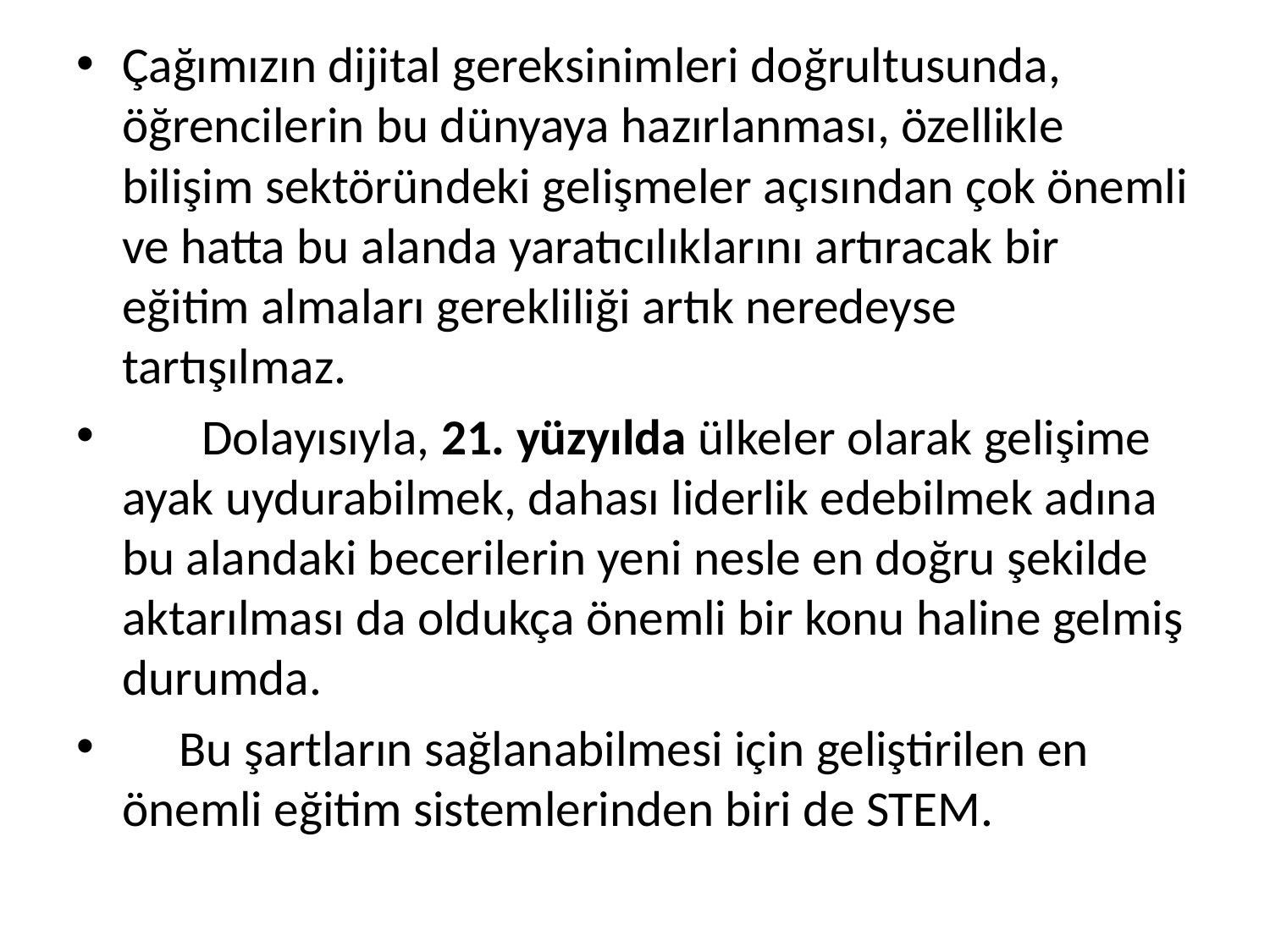

Çağımızın dijital gereksinimleri doğrultusunda, öğrencilerin bu dünyaya hazırlanması, özellikle bilişim sektöründeki gelişmeler açısından çok önemli ve hatta bu alanda yaratıcılıklarını artıracak bir eğitim almaları gerekliliği artık neredeyse tartışılmaz.
       Dolayısıyla, 21. yüzyılda ülkeler olarak gelişime ayak uydurabilmek, dahası liderlik edebilmek adına bu alandaki becerilerin yeni nesle en doğru şekilde aktarılması da oldukça önemli bir konu haline gelmiş durumda.
     Bu şartların sağlanabilmesi için geliştirilen en önemli eğitim sistemlerinden biri de STEM.